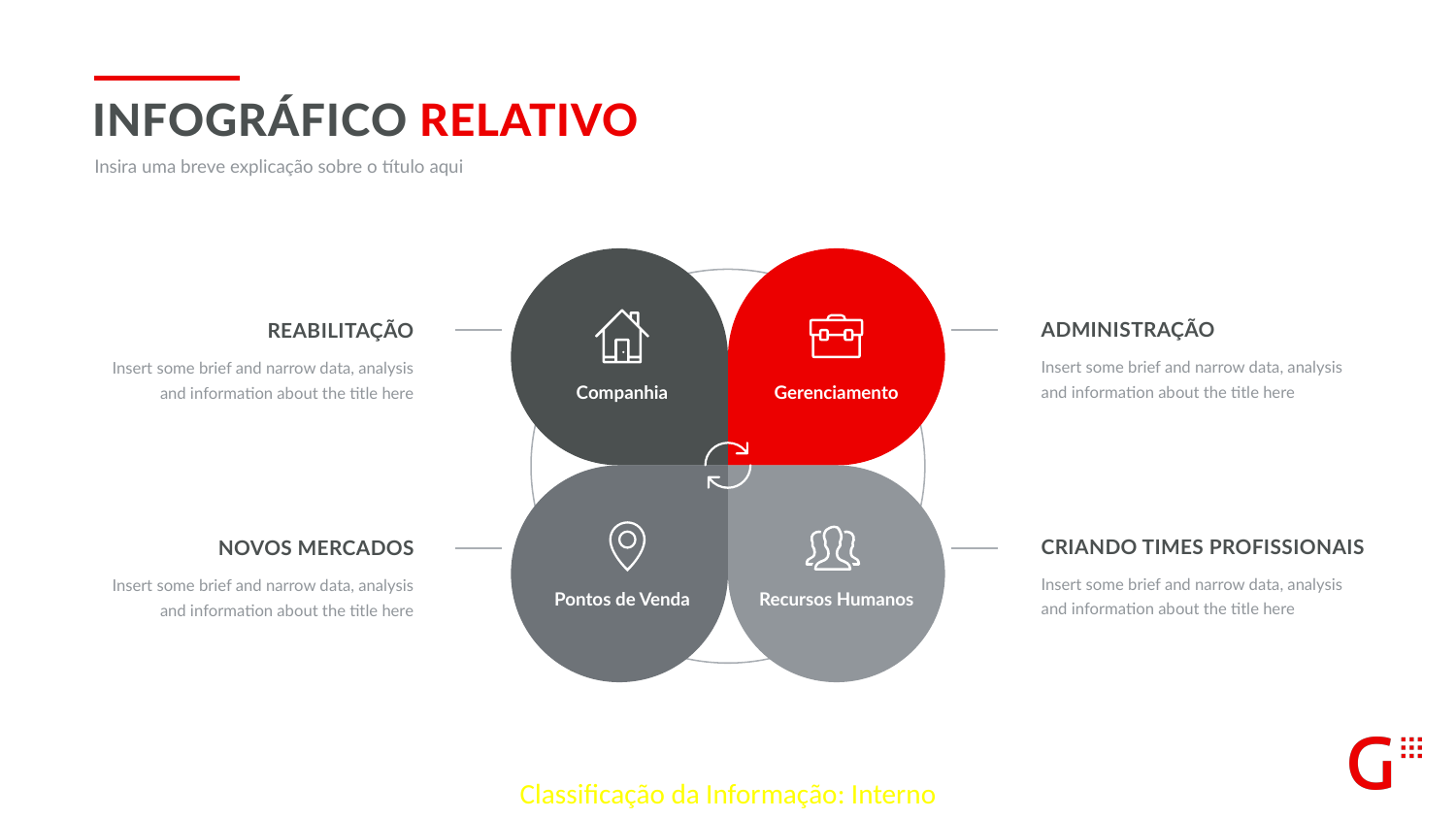

Infográfico relativo
Insira uma breve explicação sobre o título aqui

ADMINISTRAÇÃO
Insert some brief and narrow data, analysis and information about the title here
REABILITAÇÃO
Insert some brief and narrow data, analysis and information about the title here
Companhia
Gerenciamento

CRIANDO TIMES PROFISSIONAIS
Insert some brief and narrow data, analysis and information about the title here
NOVOS MERCADOS
Insert some brief and narrow data, analysis and information about the title here
Pontos de Venda
Recursos Humanos